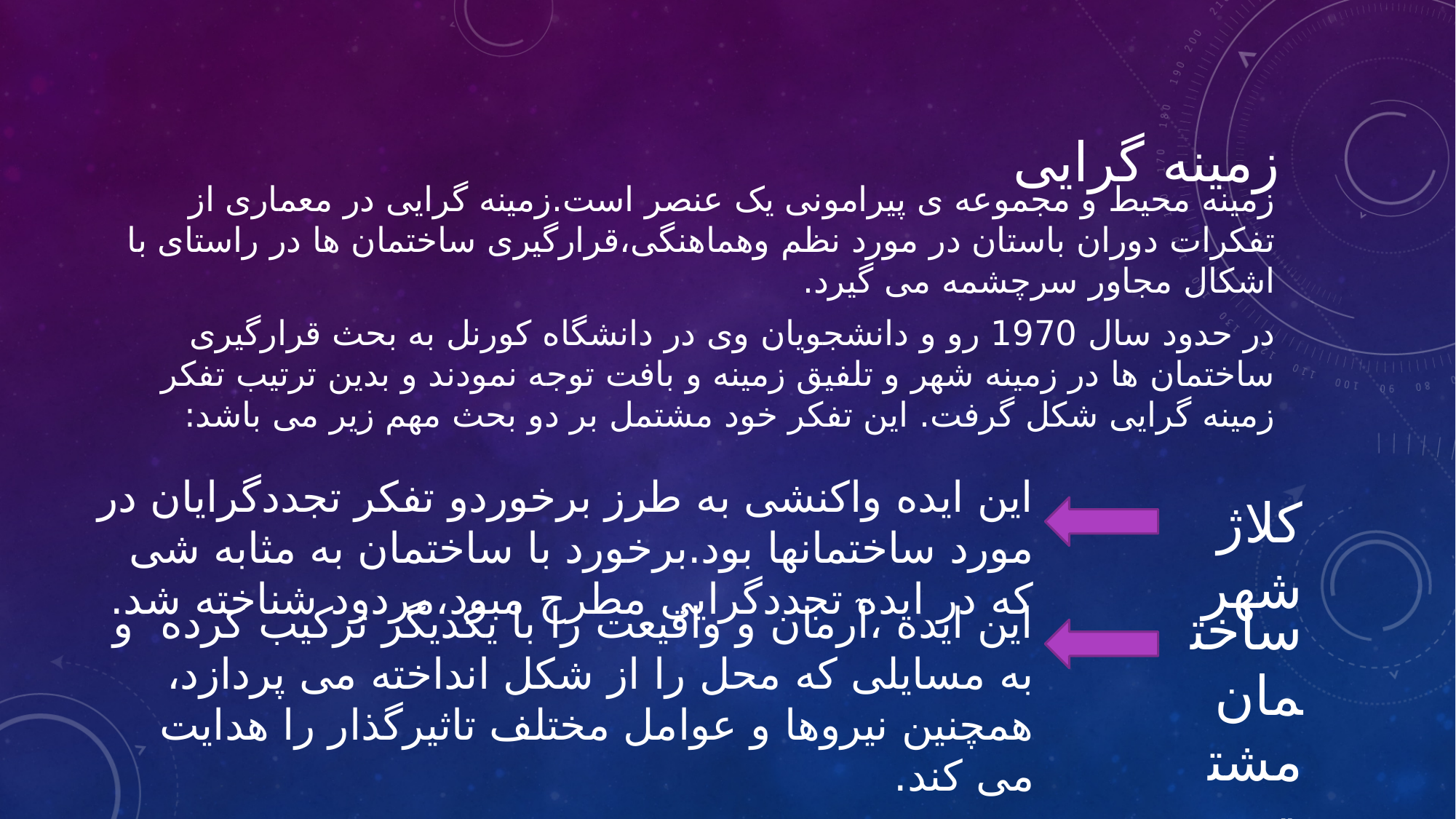

# زمینه گرایی
زمینه محیط و مجموعه ی پیرامونی یک عنصر است.زمینه گرایی در معماری از تفکرات دوران باستان در مورد نظم وهماهنگی،قرارگیری ساختمان ها در راستای با اشکال مجاور سرچشمه می گیرد.
در حدود سال 1970 رو و دانشجویان وی در دانشگاه کورنل به بحث قرارگیری ساختمان ها در زمینه شهر و تلفیق زمینه و بافت توجه نمودند و بدین ترتیب تفکر زمینه گرایی شکل گرفت. این تفکر خود مشتمل بر دو بحث مهم زیر می باشد:

این ایده واکنشی به طرز برخوردو تفکر تجددگرایان در مورد ساختمانها بود.برخورد با ساختمان به مثابه شی که در ایده تجددگرایی مطرح مبود،مردود شناخته شد.
کلاژشهر

ساختمان مشتق
این ایده ،آرمان و واقیعت را با یکدیگر ترکیب کرده  و به مسایلی که محل را از شکل انداخته می پردازد، همچنین نیروها و عوامل مختلف تاثیرگذار را هدایت می کند.